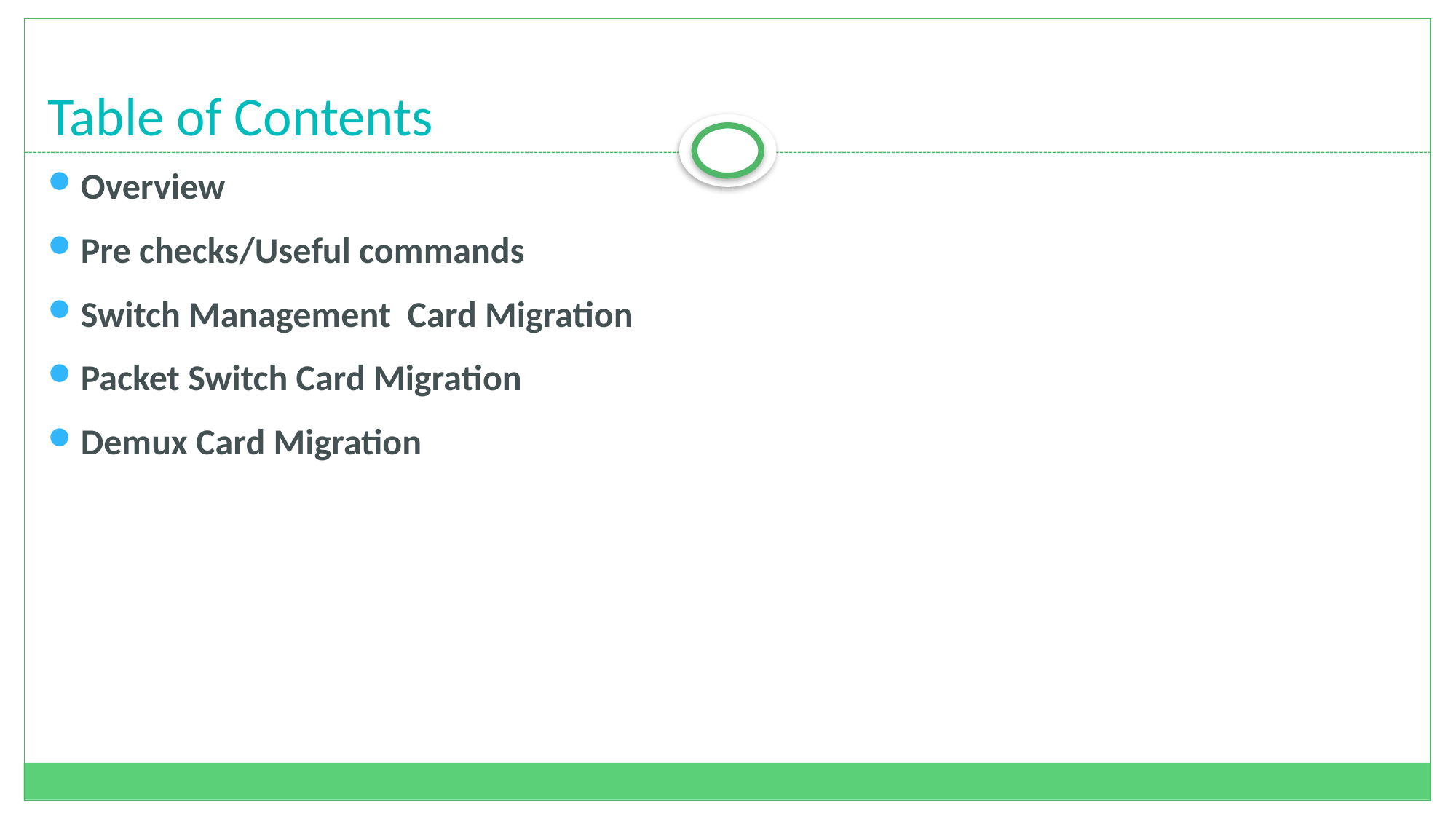

# Table of Contents
Overview
Pre checks/Useful commands
Switch Management  Card Migration
Packet Switch Card Migration
Demux Card Migration